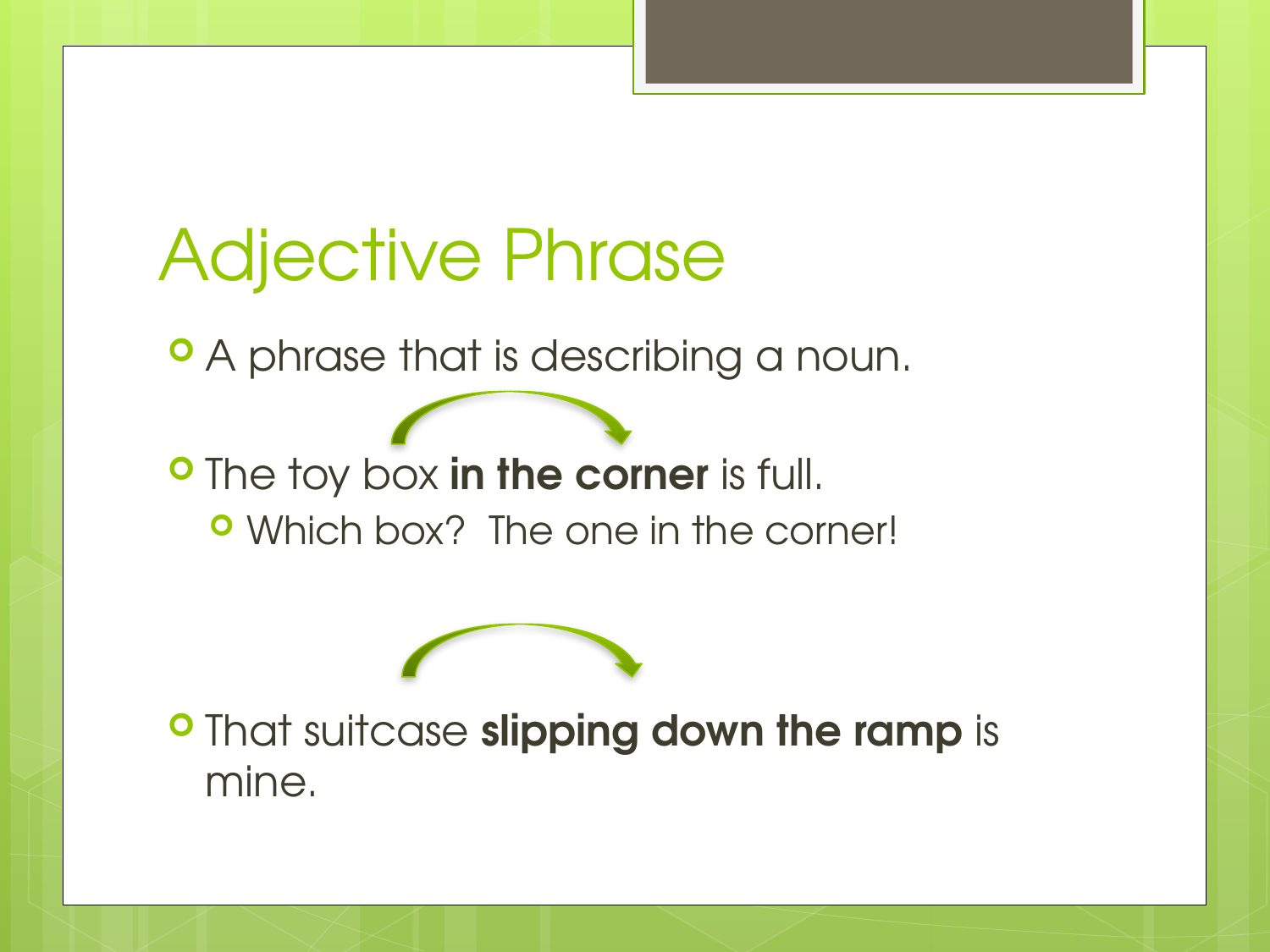

# Adjective Phrase
A phrase that is describing a noun.

The toy box in the corner is full.
Which box?  The one in the corner!

That suitcase slipping down the ramp is mine.